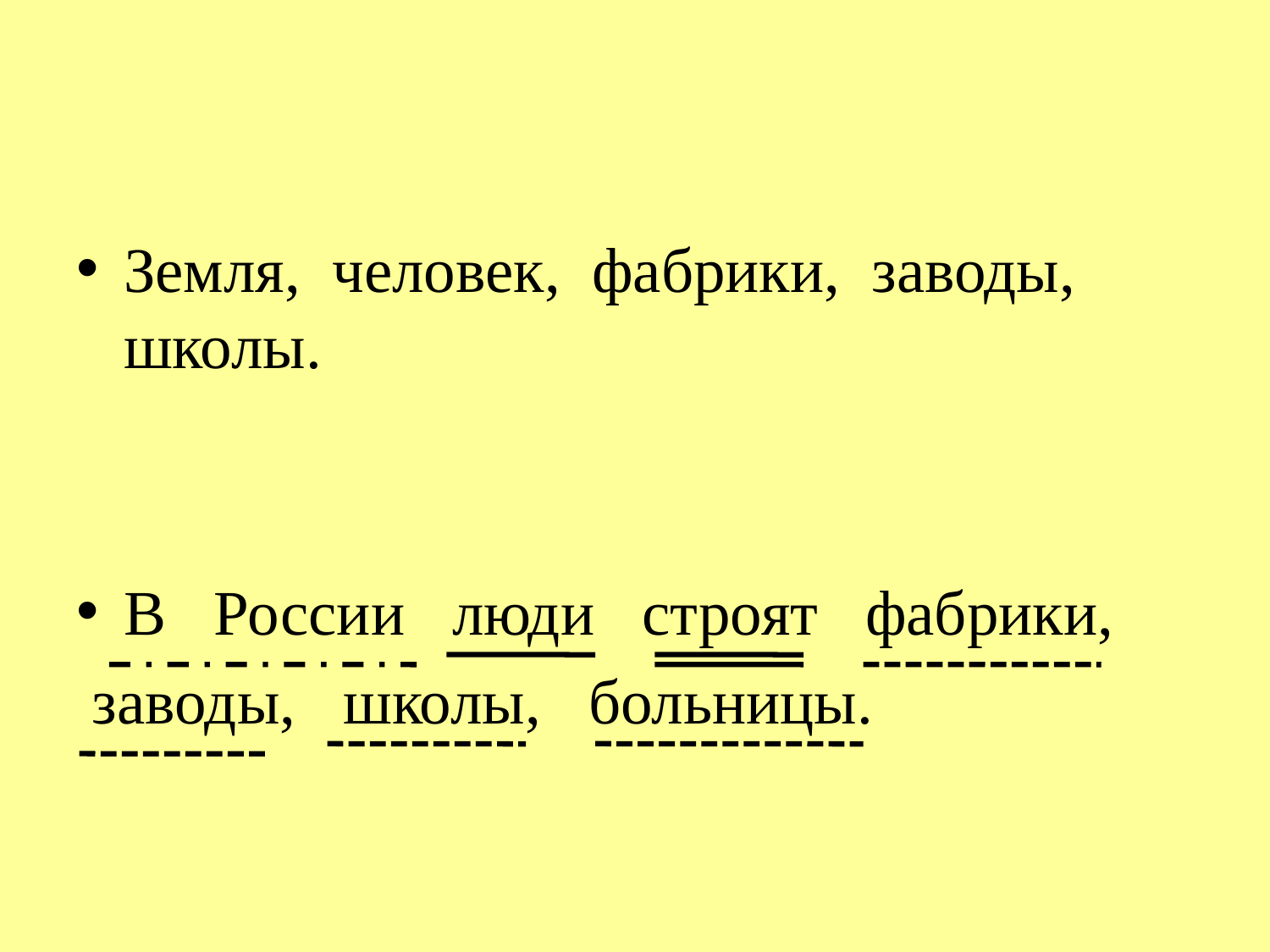

#
Земля,  человек,  фабрики,  заводы,  школы.

В   России   люди   строят   фабрики,
 заводы,   школы,   больницы.